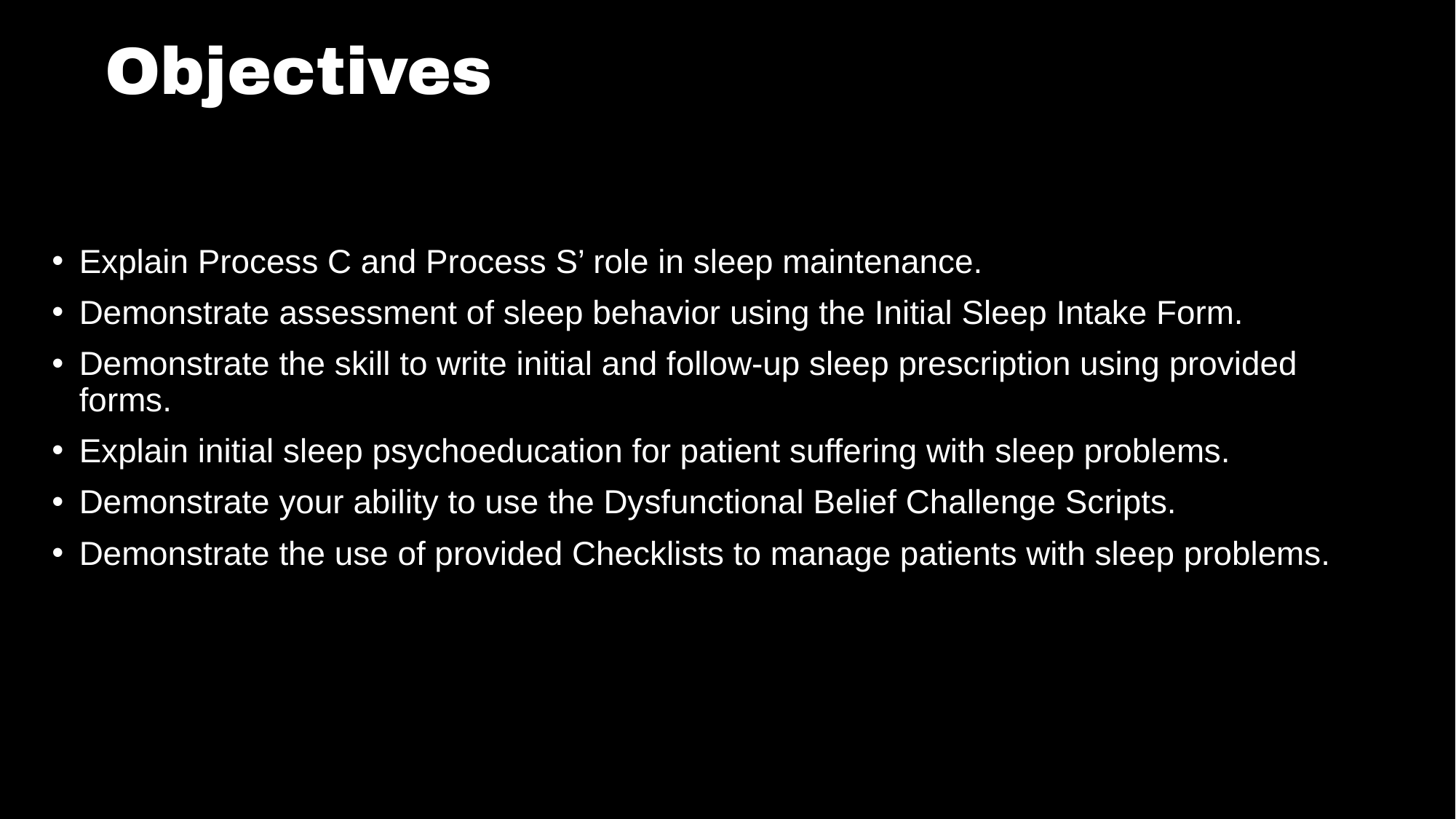

# Objectives
Explain Process C and Process S’ role in sleep maintenance.
Demonstrate assessment of sleep behavior using the Initial Sleep Intake Form.
Demonstrate the skill to write initial and follow-up sleep prescription using provided forms.
Explain initial sleep psychoeducation for patient suffering with sleep problems.
Demonstrate your ability to use the Dysfunctional Belief Challenge Scripts.
Demonstrate the use of provided Checklists to manage patients with sleep problems.